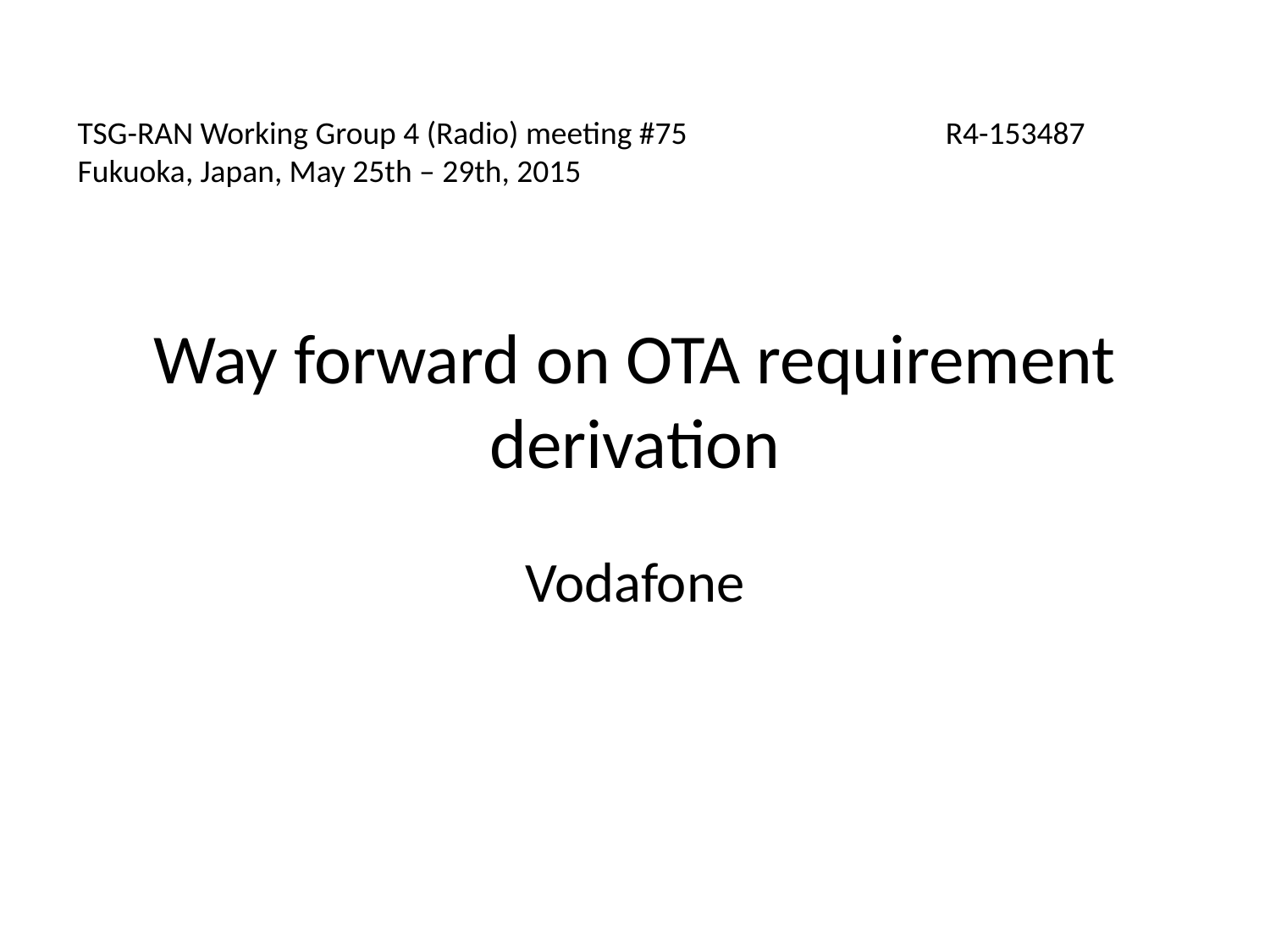

TSG-RAN Working Group 4 (Radio) meeting #75                                    R4-153487
Fukuoka, Japan, May 25th – 29th, 2015
# Way forward on OTA requirement derivation
Vodafone